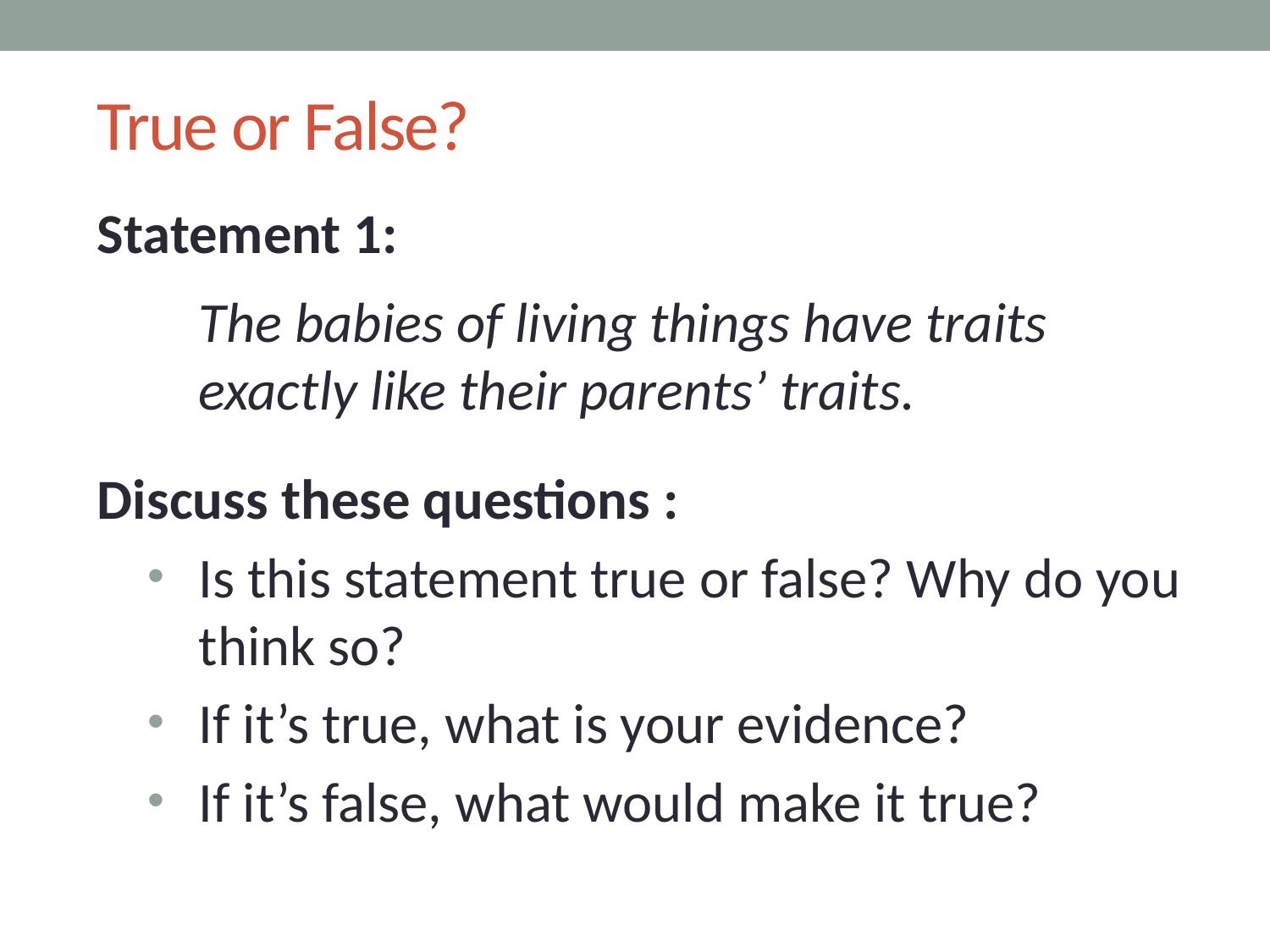

# True or False?
Statement 1:
The babies of living things have traits exactly like their parents’ traits.
Discuss these questions :
Is this statement true or false? Why do you think so?
If it’s true, what is your evidence?
If it’s false, what would make it true?